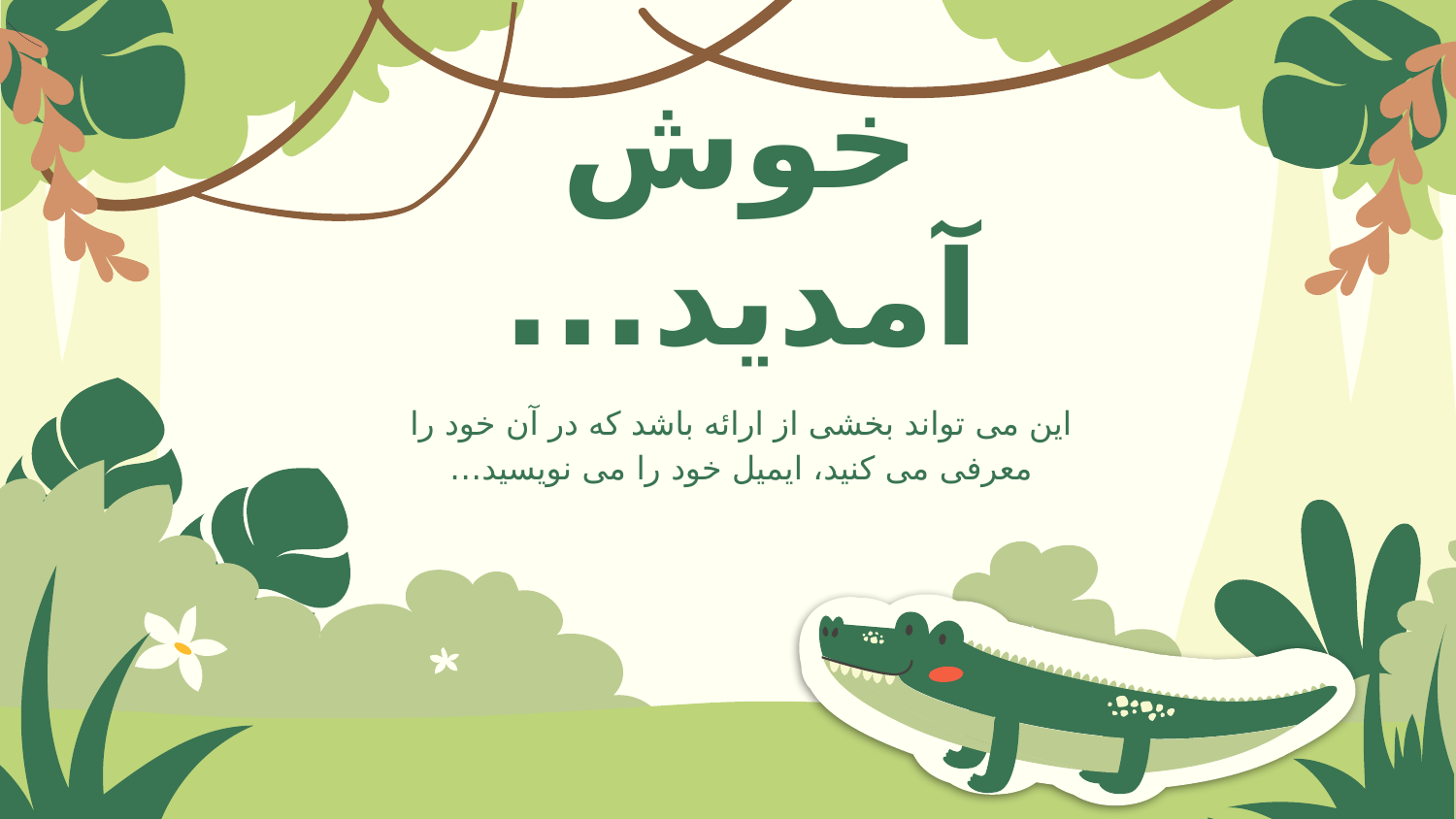

# خوش آمدید...
این می تواند بخشی از ارائه باشد که در آن خود را معرفی می کنید، ایمیل خود را می نویسید…